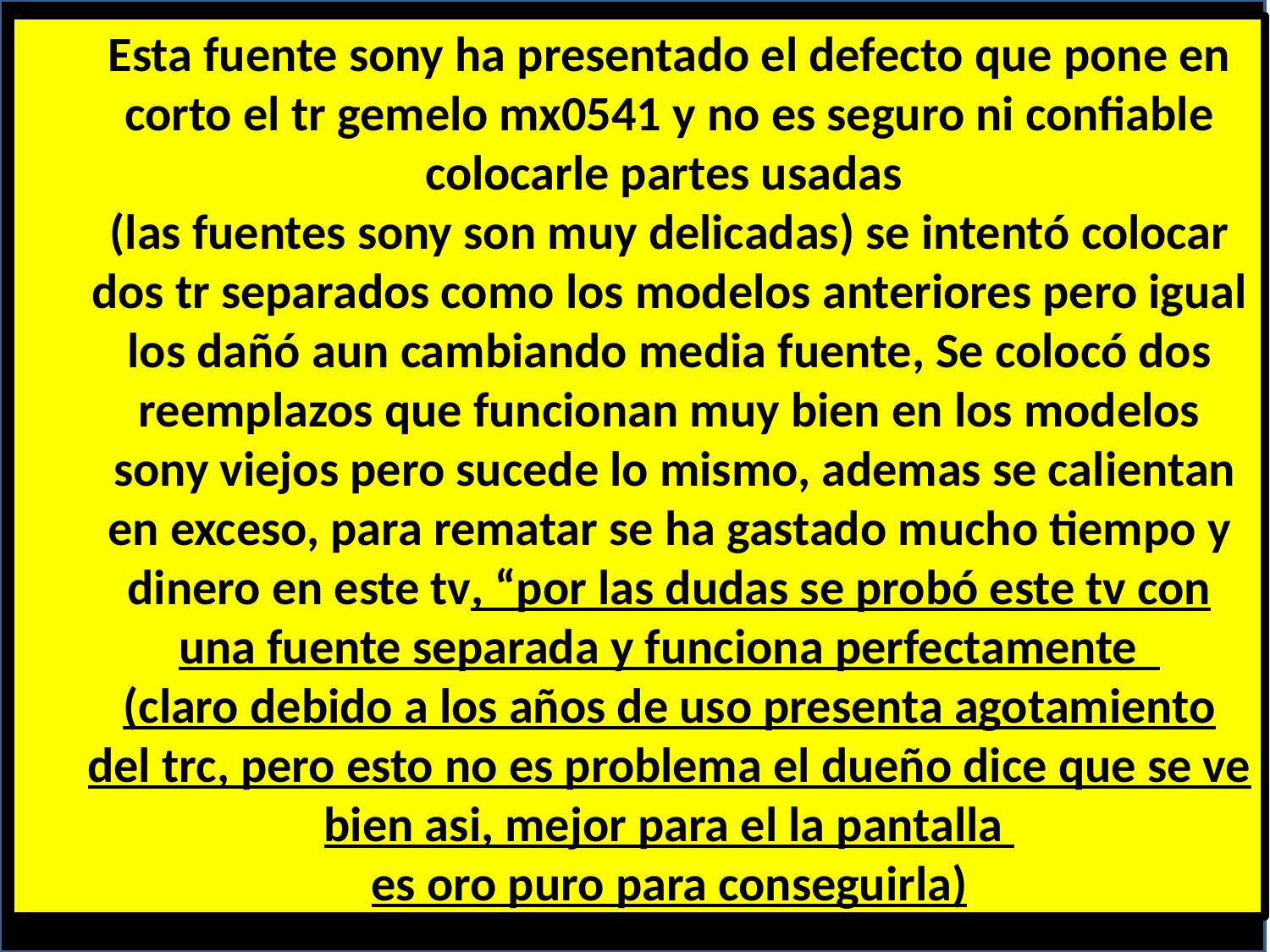

Esta fuente sony ha presentado el defecto que pone en corto el tr gemelo mx0541 y no es seguro ni confiable colocarle partes usadas
(las fuentes sony son muy delicadas) se intentó colocar dos tr separados como los modelos anteriores pero igual los dañó aun cambiando media fuente, Se colocó dos reemplazos que funcionan muy bien en los modelos
 sony viejos pero sucede lo mismo, ademas se calientan en exceso, para rematar se ha gastado mucho tiempo y dinero en este tv, “por las dudas se probó este tv con una fuente separada y funciona perfectamente
(claro debido a los años de uso presenta agotamiento del trc, pero esto no es problema el dueño dice que se ve bien asi, mejor para el la pantalla
es oro puro para conseguirla)